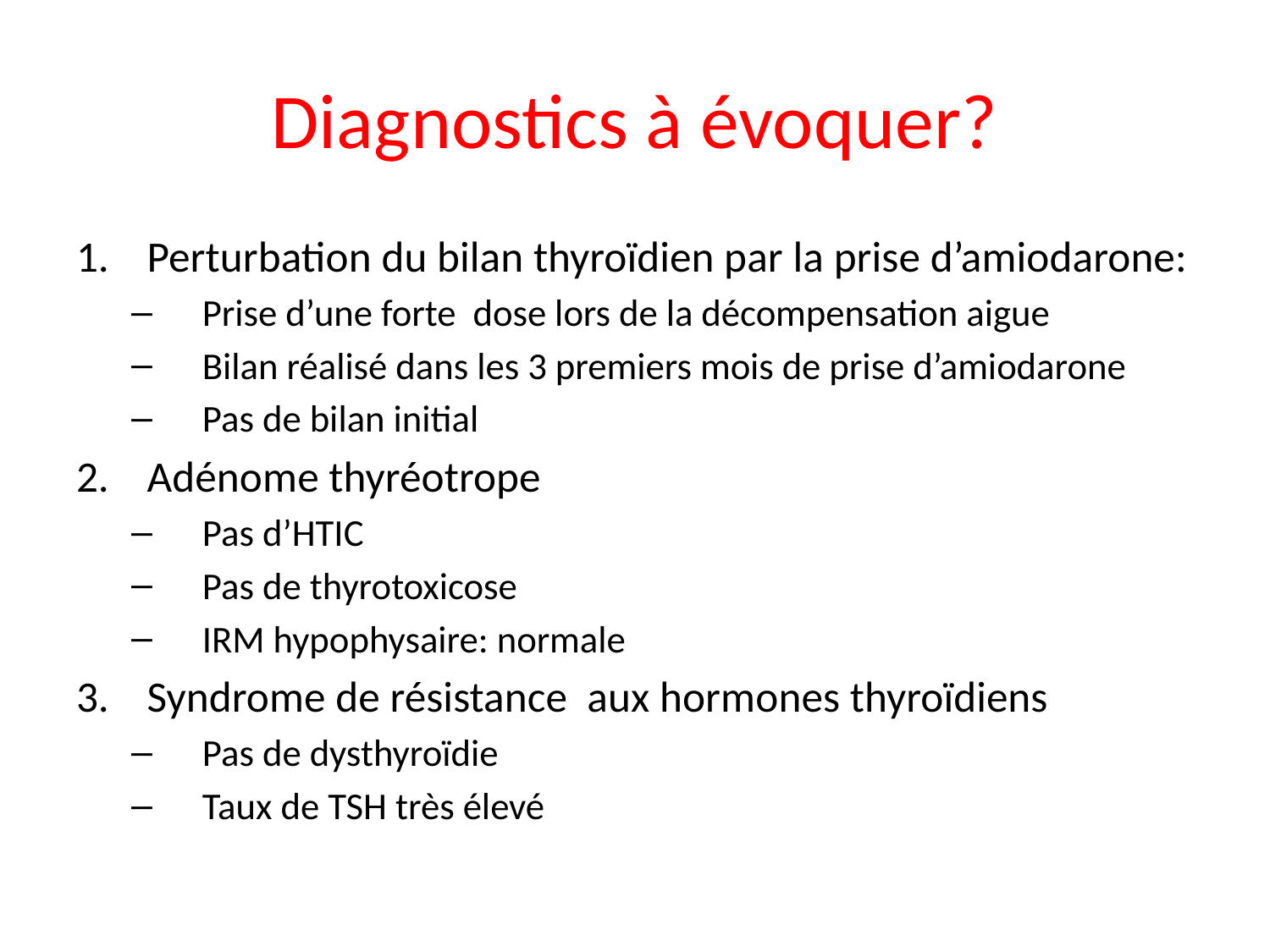

# Diagnostics à évoquer?
Perturbation du bilan thyroïdien par la prise d’amiodarone:
Prise d’une forte  dose lors de la décompensation aigue
Bilan réalisé dans les 3 premiers mois de prise d’amiodarone
Pas de bilan initial
Adénome thyréotrope
Pas d’HTIC
Pas de thyrotoxicose
IRM hypophysaire: normale
Syndrome de résistance  aux hormones thyroïdiens
Pas de dysthyroïdie
Taux de TSH très élevé